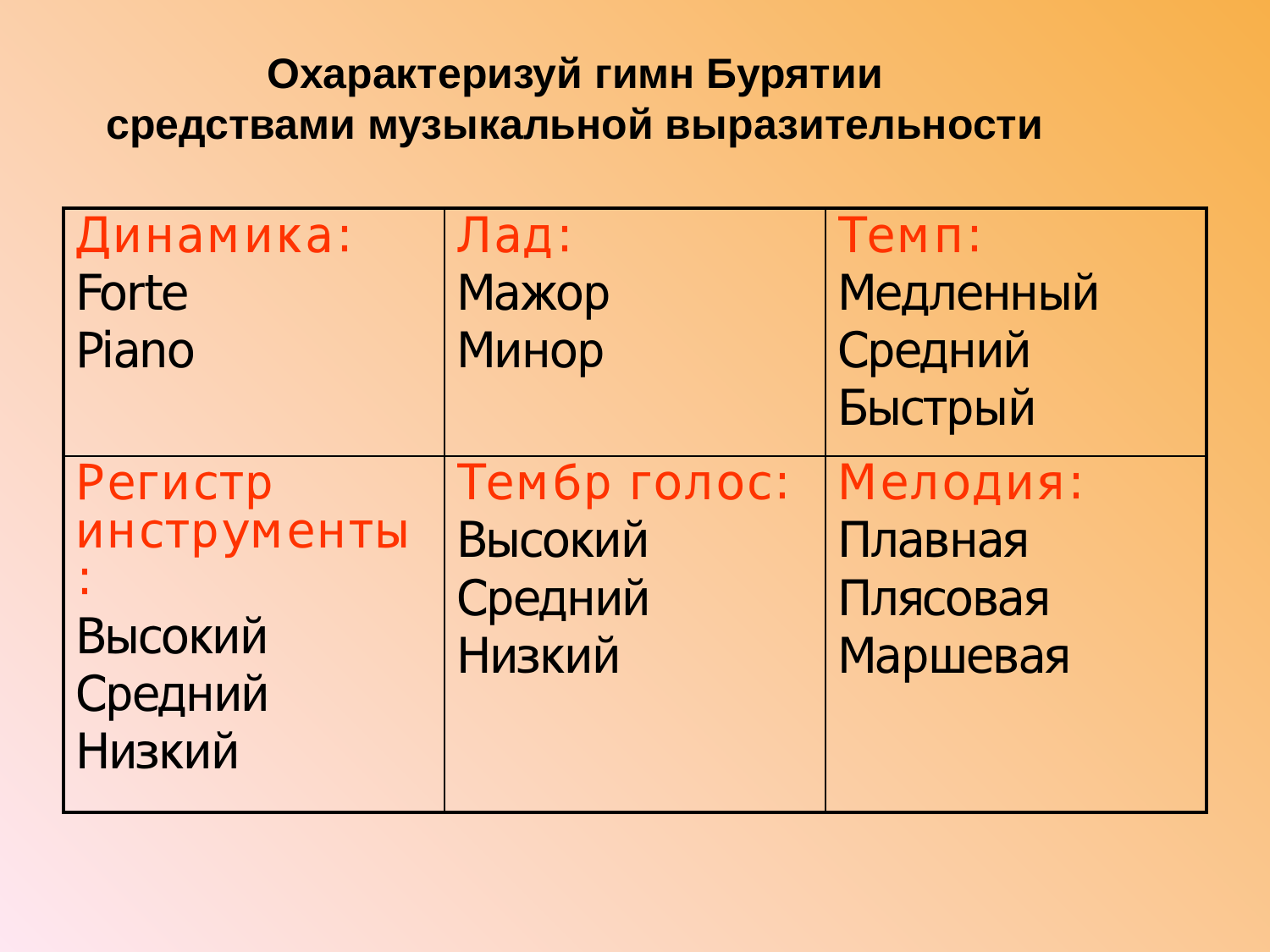

Охарактеризуй гимн Бурятии
средствами музыкальной выразительности
| Динамика: Forte Piano | Лад: Мажор Минор | Темп: Медленный Средний Быстрый |
| --- | --- | --- |
| Регистр инструменты: Высокий Средний Низкий | Тембр голос: Высокий Средний Низкий | Мелодия: Плавная Плясовая Маршевая |